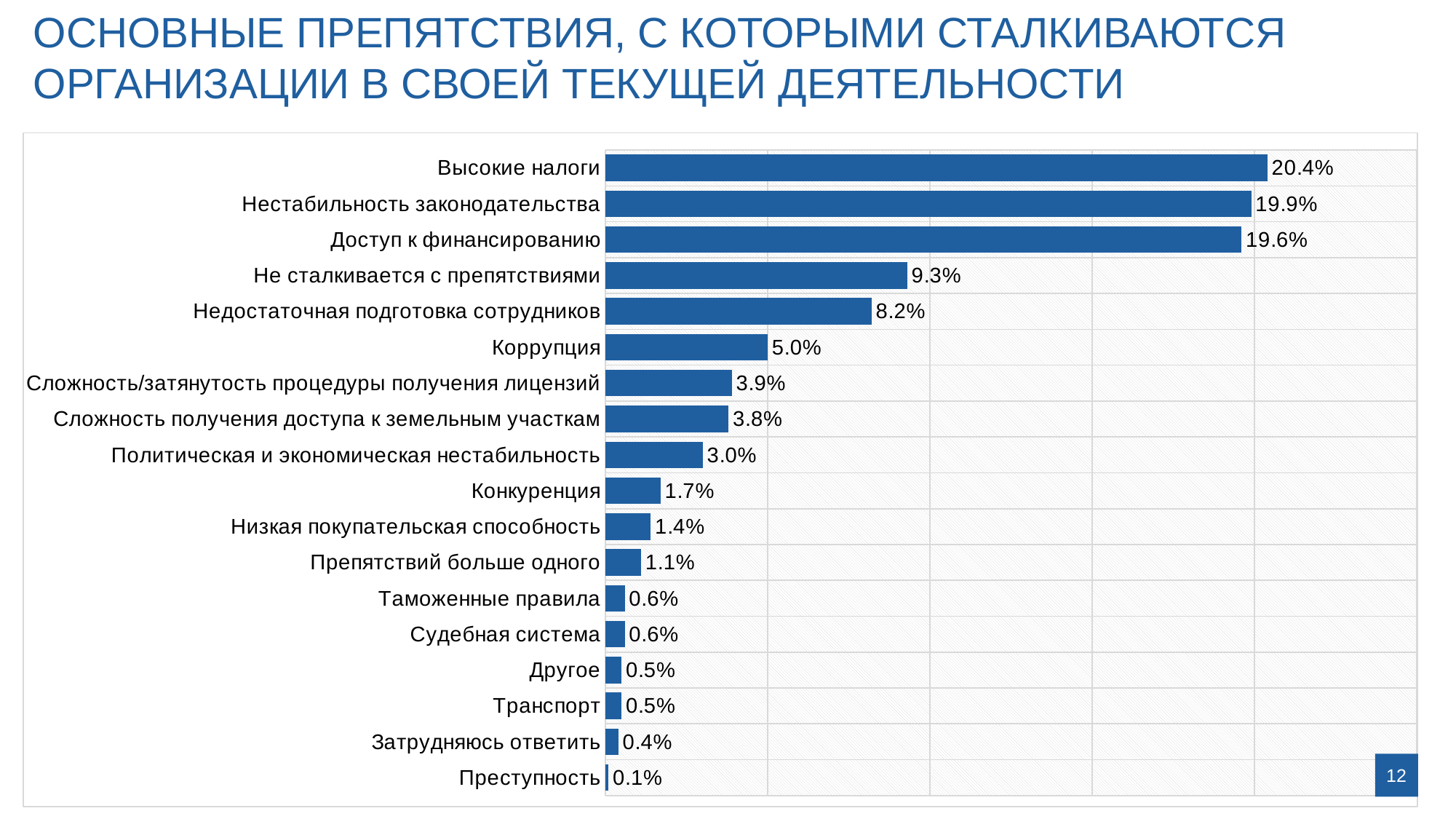

ОСНОВНЫЕ ПРЕПЯТСТВИЯ, С КОТОРЫМИ СТАЛКИВАЮТСЯ ОРГАНИЗАЦИИ В СВОЕЙ ТЕКУЩЕЙ ДЕЯТЕЛЬНОСТИ

### Chart

| Category | 2018 год |
|---|---|
| Преступность | 0.001 |
| Затрудняюсь ответить | 0.004 |
| Транспорт | 0.005 |
| Другое | 0.005 |
| Судебная система | 0.006 |
| Таможенные правила | 0.006 |
| Препятствий больше одного | 0.011 |
| Низкая покупательская способность | 0.014 |
| Конкуренция | 0.017 |
| Политическая и экономическая нестабильность | 0.03 |
| Сложность получения доступа к земельным участкам | 0.038 |
| Сложность/затянутость процедуры получения лицензий | 0.039 |
| Коррупция | 0.05 |
| Недостаточная подготовка сотрудников | 0.082 |
| Не сталкивается с препятствиями | 0.093 |
| Доступ к финансированию | 0.196 |
| Нестабильность законодательства | 0.199 |
| Высокие налоги | 0.204 |
12